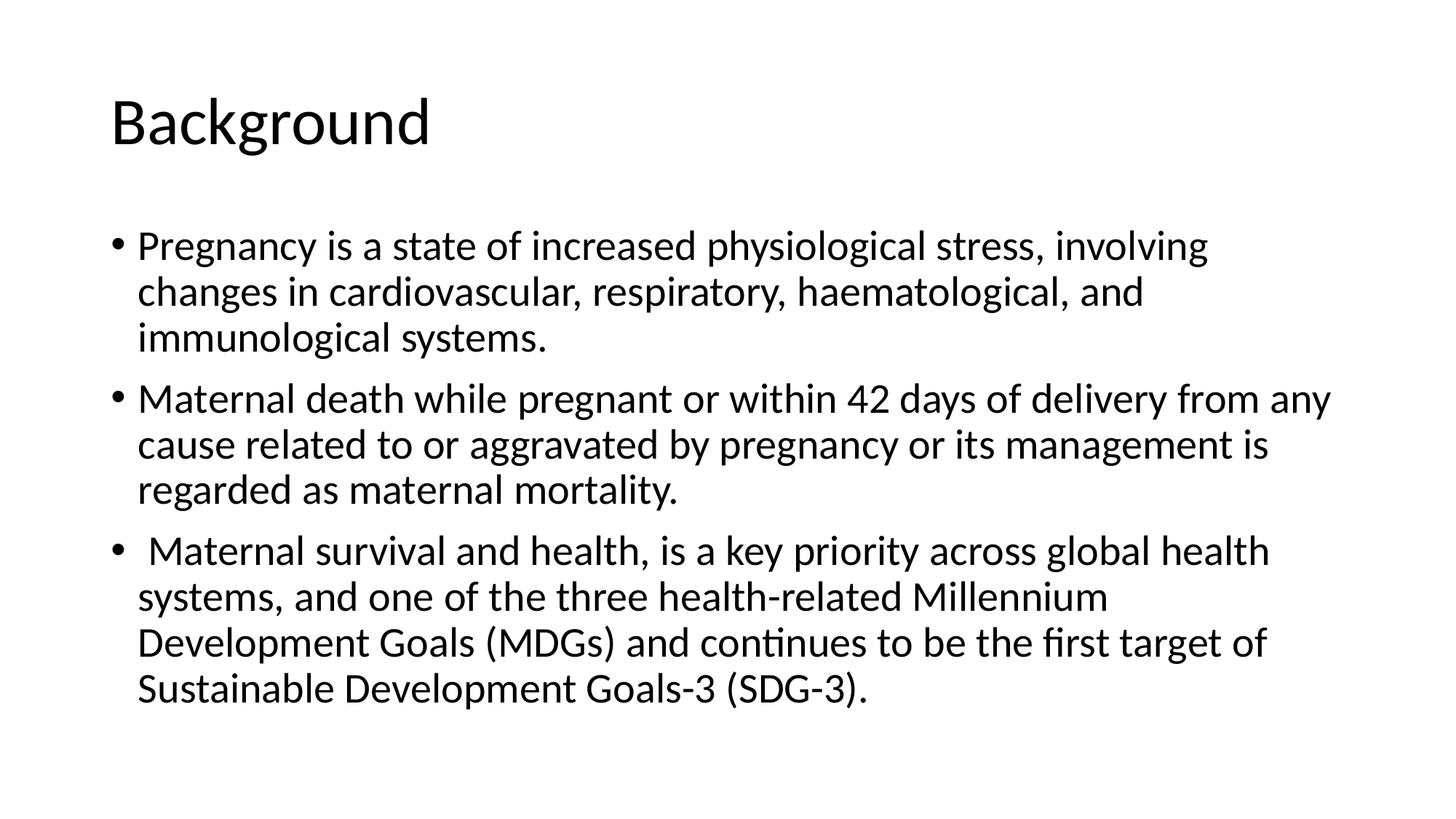

# Background
Pregnancy is a state of increased physiological stress, involving changes in cardiovascular, respiratory, haematological, and immunological systems.
Maternal death while pregnant or within 42 days of delivery from any cause related to or aggravated by pregnancy or its management is regarded as maternal mortality.
 Maternal survival and health, is a key priority across global health systems, and one of the three health-related Millennium Development Goals (MDGs) and continues to be the first target of Sustainable Development Goals-3 (SDG-3).